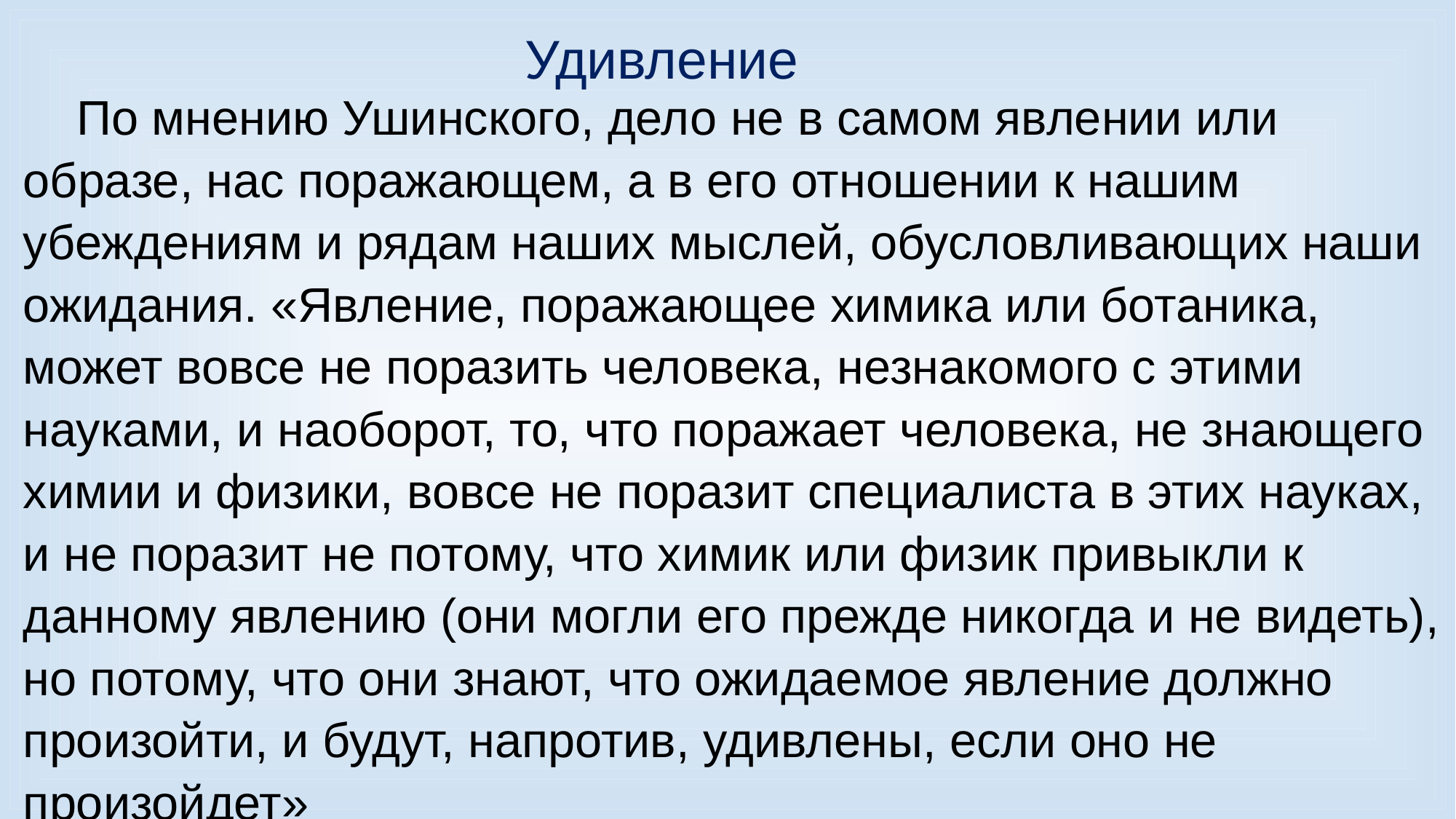

Удивление
По мнению Ушинского, дело не в самом явлении или образе, нас поражающем, а в его отношении к нашим убеждениям и рядам наших мыслей, обусловливающих наши ожидания. «Явление, поражающее химика или ботаника, может вовсе не поразить человека, незнакомого с этими науками, и наоборот, то, что поражает человека, не знающего химии и физики, вовсе не поразит специалиста в этих науках, и не поразит не потому, что химик или физик привыкли к данному явлению (они могли его прежде никогда и не видеть), но потому, что они знают, что ожидаемое явление должно произойти, и будут, напротив, удивлены, если оно не произойдет»